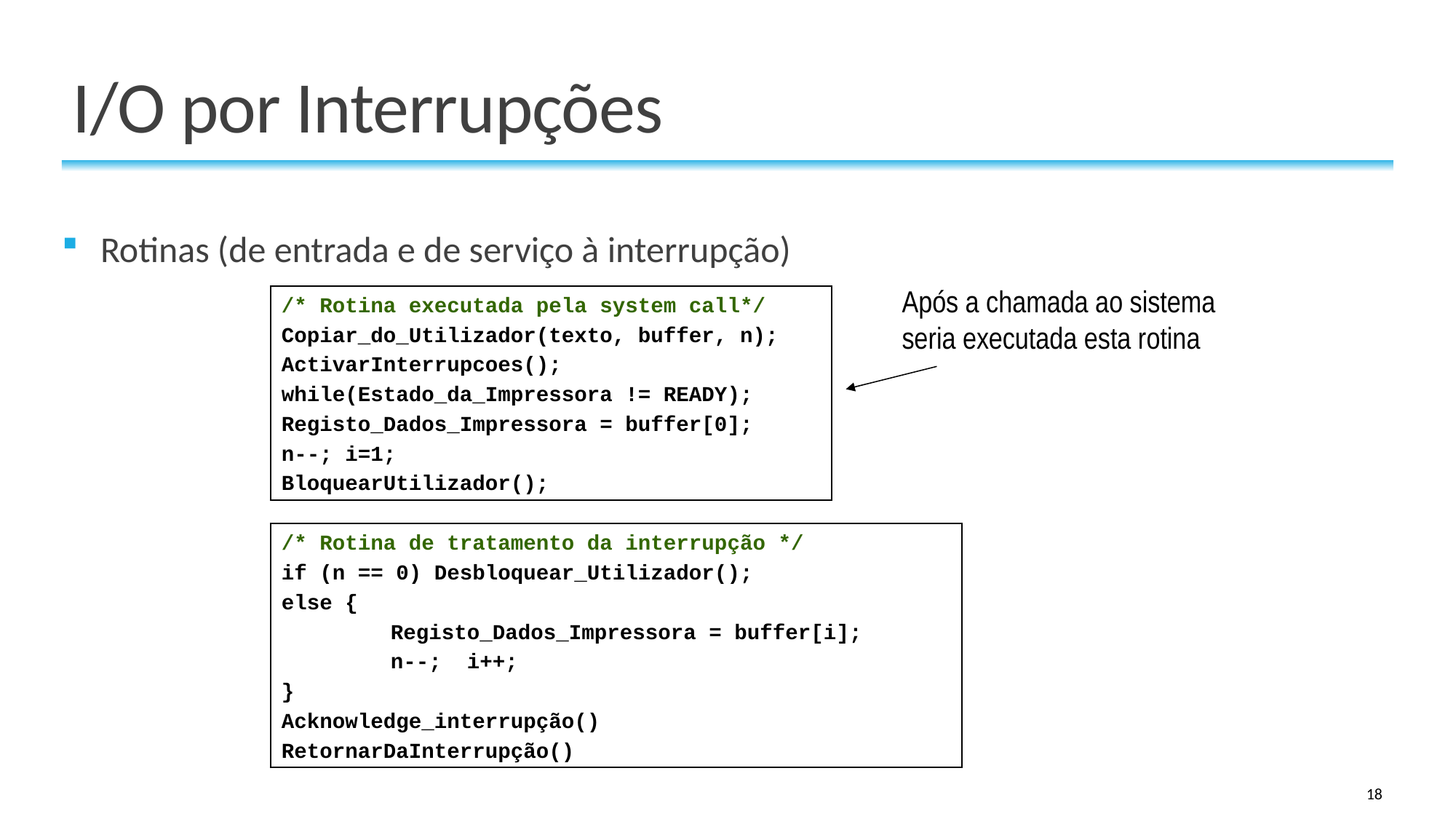

# I/O por Interrupções
Rotinas (de entrada e de serviço à interrupção)
Após a chamada ao sistema seria executada esta rotina
/* Rotina executada pela system call*/
Copiar_do_Utilizador(texto, buffer, n);
ActivarInterrupcoes();
while(Estado_da_Impressora != READY);
Registo_Dados_Impressora = buffer[0];
n--; i=1;
BloquearUtilizador();

/* Rotina de tratamento da interrupção */
if (n == 0) Desbloquear_Utilizador();
else {
	Registo_Dados_Impressora = buffer[i];
	n--;  i++;
}
Acknowledge_interrupção()
RetornarDaInterrupção()
18